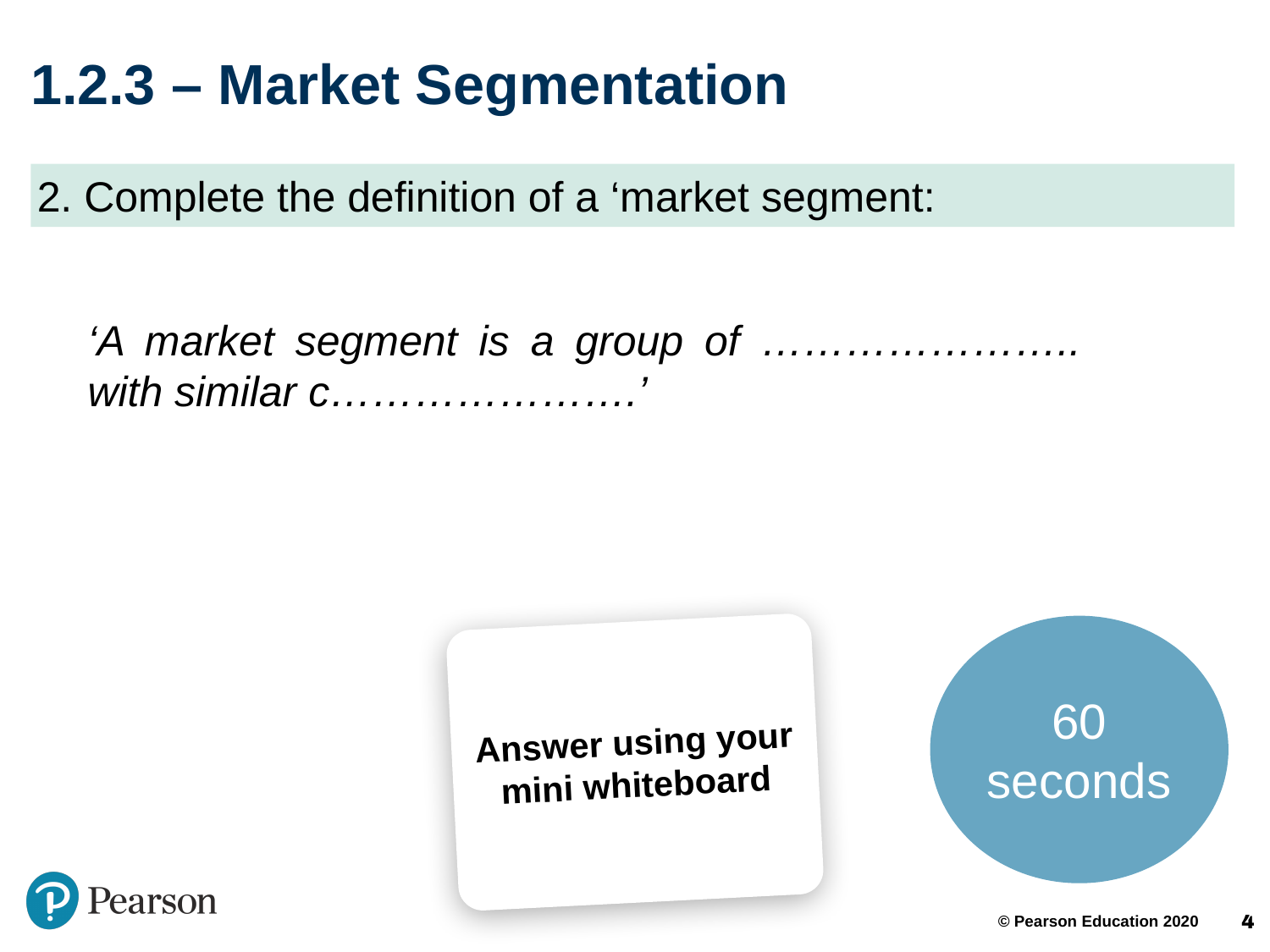

# 1.2.3 – Market Segmentation
2. Complete the definition of a ‘market segment:
‘A market segment is a group of ………………….. with similar c………………….’

60 seconds

Answer using your mini whiteboard

4